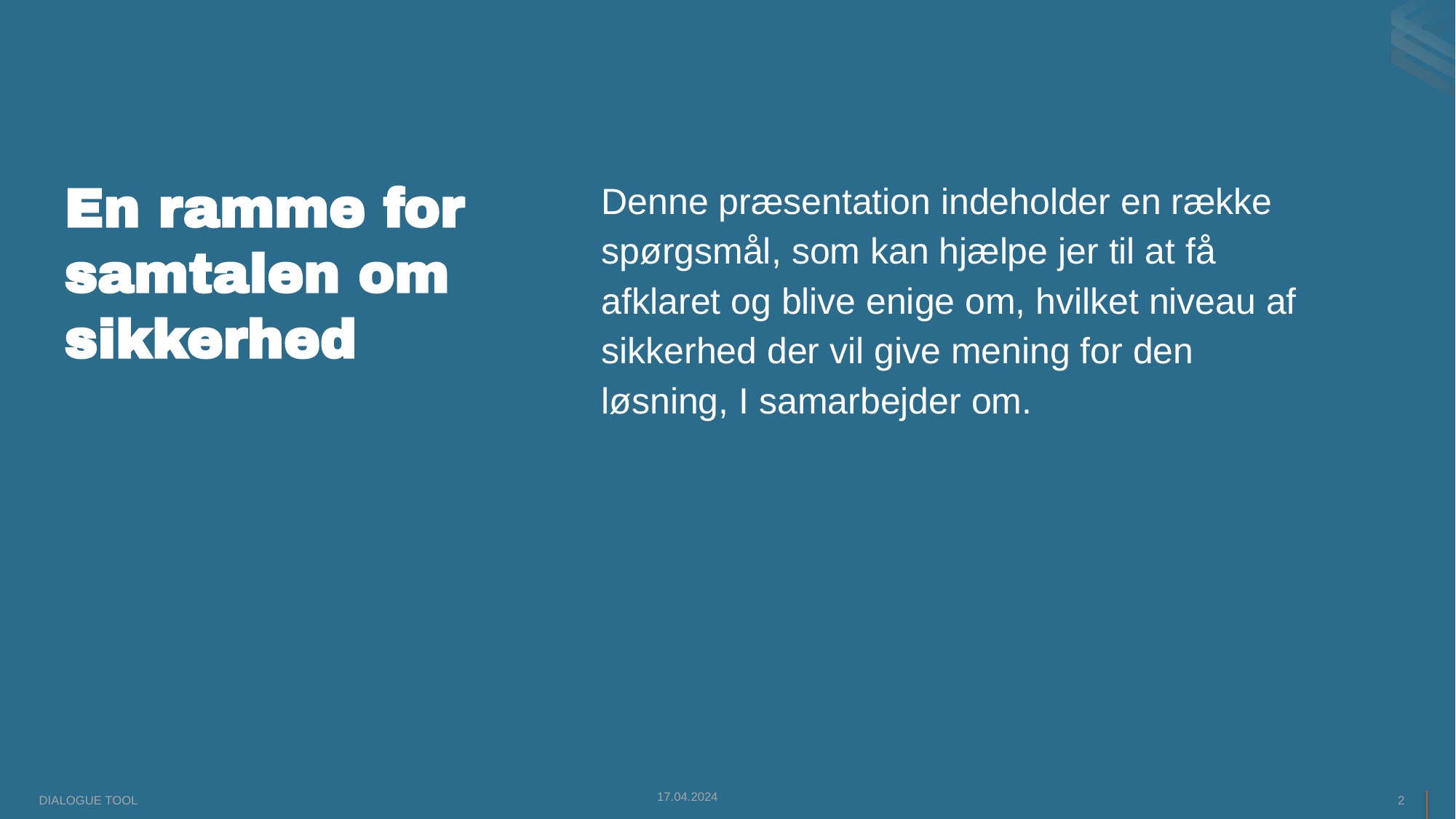

# En ramme for samtalen om sikkerhed
Denne præsentation indeholder en række spørgsmål, som kan hjælpe jer til at få afklaret og blive enige om, hvilket niveau af sikkerhed der vil give mening for den løsning, I samarbejder om.
17.04.2024
2
DIALOGUE TOOL